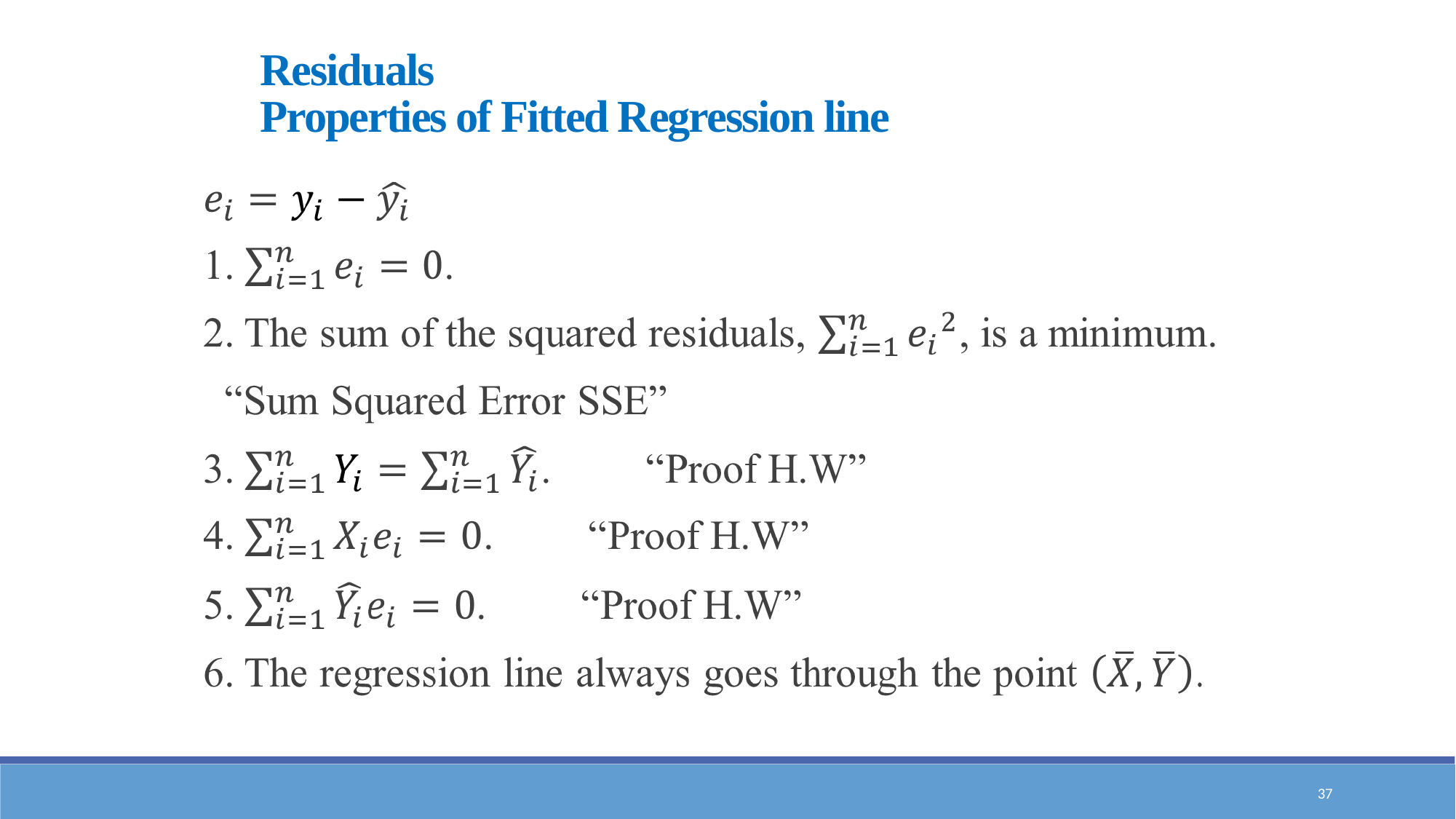

Residuals
Properties of Fitted Regression line

37